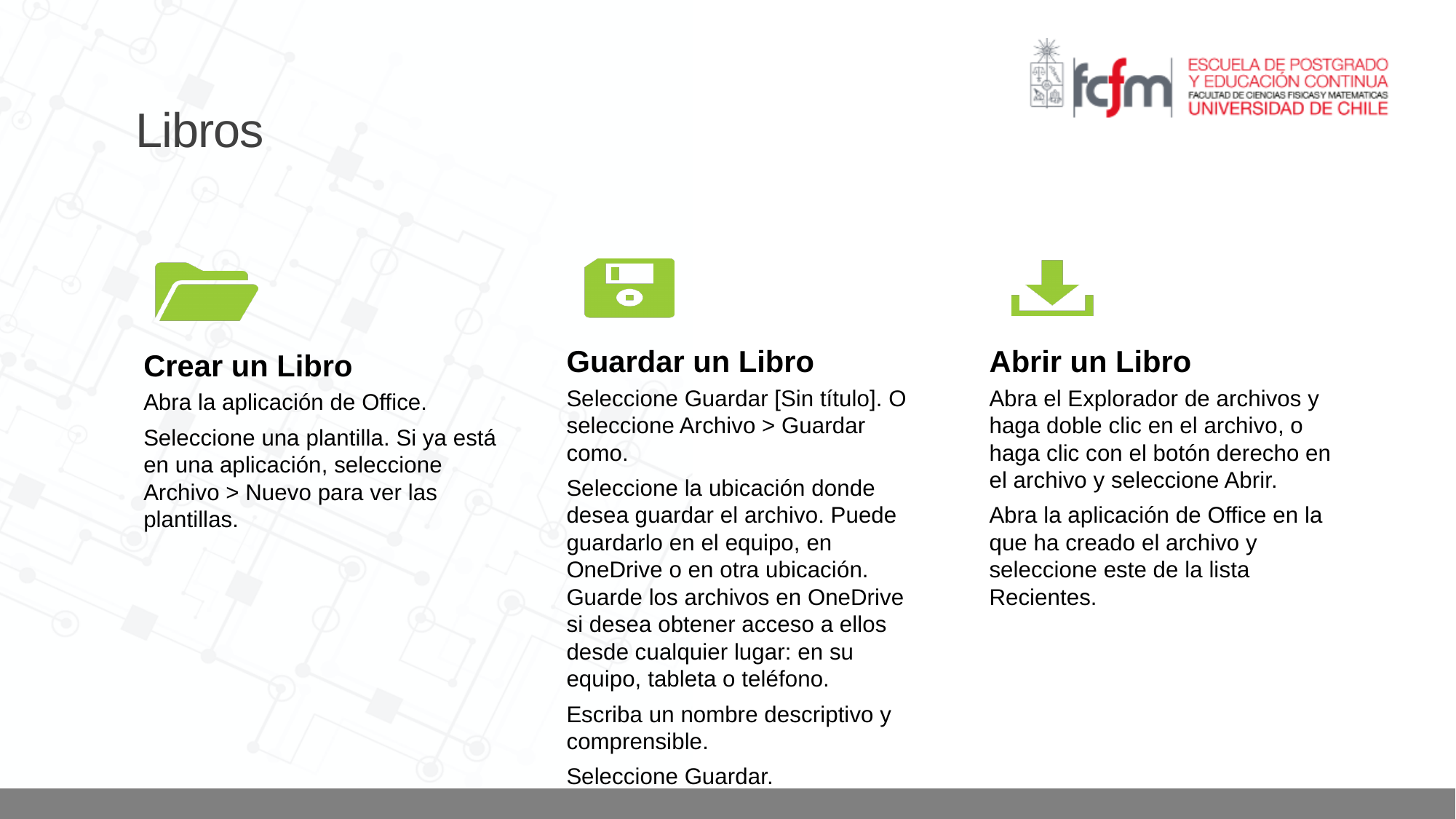

Libros
Crear un Libro
Abra la aplicación de Office.
Seleccione una plantilla. Si ya está en una aplicación, seleccione Archivo > Nuevo para ver las plantillas.
Guardar un Libro
Seleccione Guardar [Sin título]. O seleccione Archivo > Guardar como.
Seleccione la ubicación donde desea guardar el archivo. Puede guardarlo en el equipo, en OneDrive o en otra ubicación. Guarde los archivos en OneDrive si desea obtener acceso a ellos desde cualquier lugar: en su equipo, tableta o teléfono.
Escriba un nombre descriptivo y comprensible.
Seleccione Guardar.
Abrir un Libro
Abra el Explorador de archivos y haga doble clic en el archivo, o haga clic con el botón derecho en el archivo y seleccione Abrir.
Abra la aplicación de Office en la que ha creado el archivo y seleccione este de la lista Recientes.